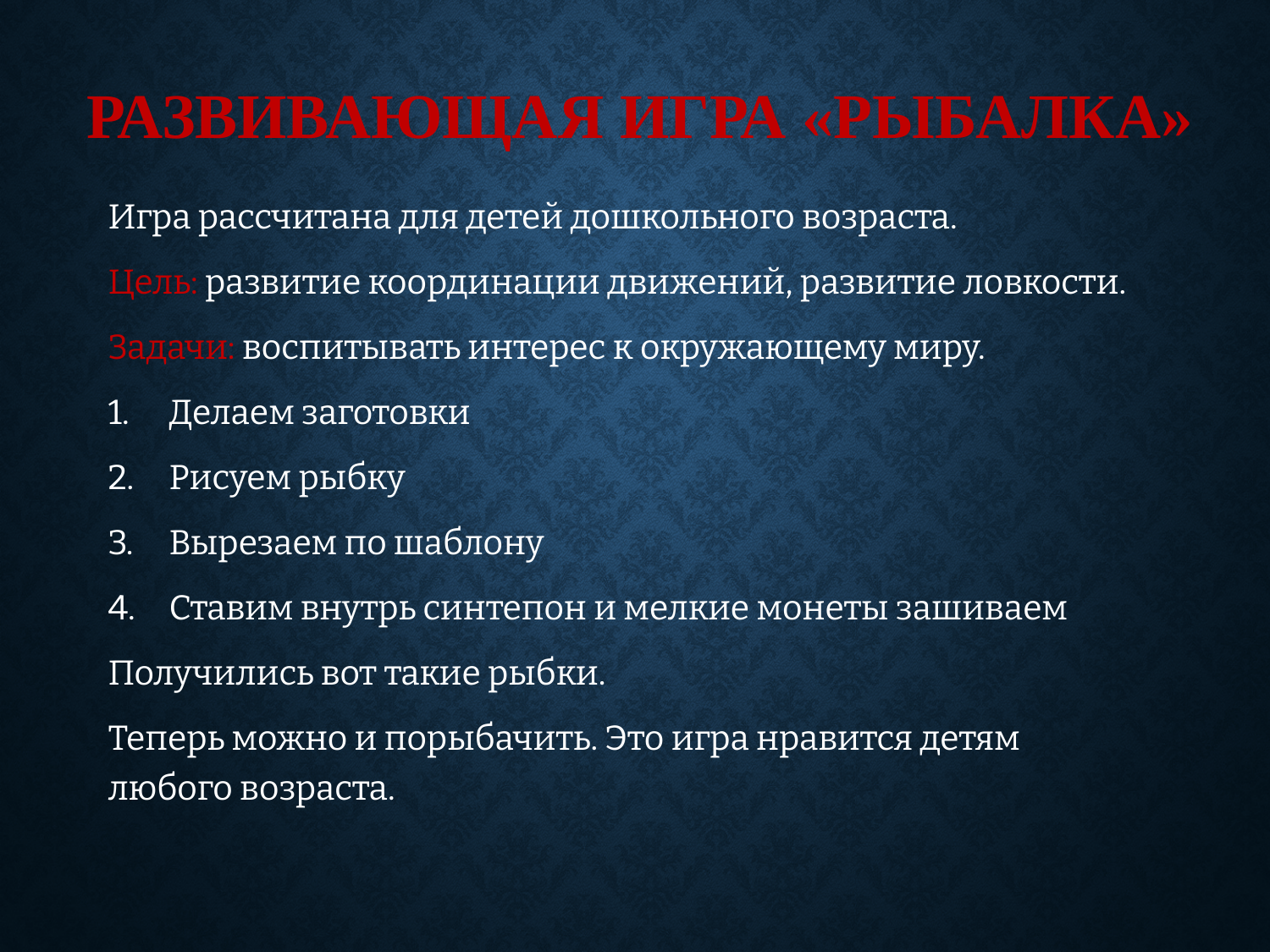

# Развивающая игра «Рыбалка»
Игра рассчитана для детей дошкольного возраста.
Цель: развитие координации движений, развитие ловкости.
Задачи: воспитывать интерес к окружающему миру.
Делаем заготовки
Рисуем рыбку
Вырезаем по шаблону
Ставим внутрь синтепон и мелкие монеты зашиваем
Получились вот такие рыбки.
Теперь можно и порыбачить. Это игра нравится детям любого возраста.